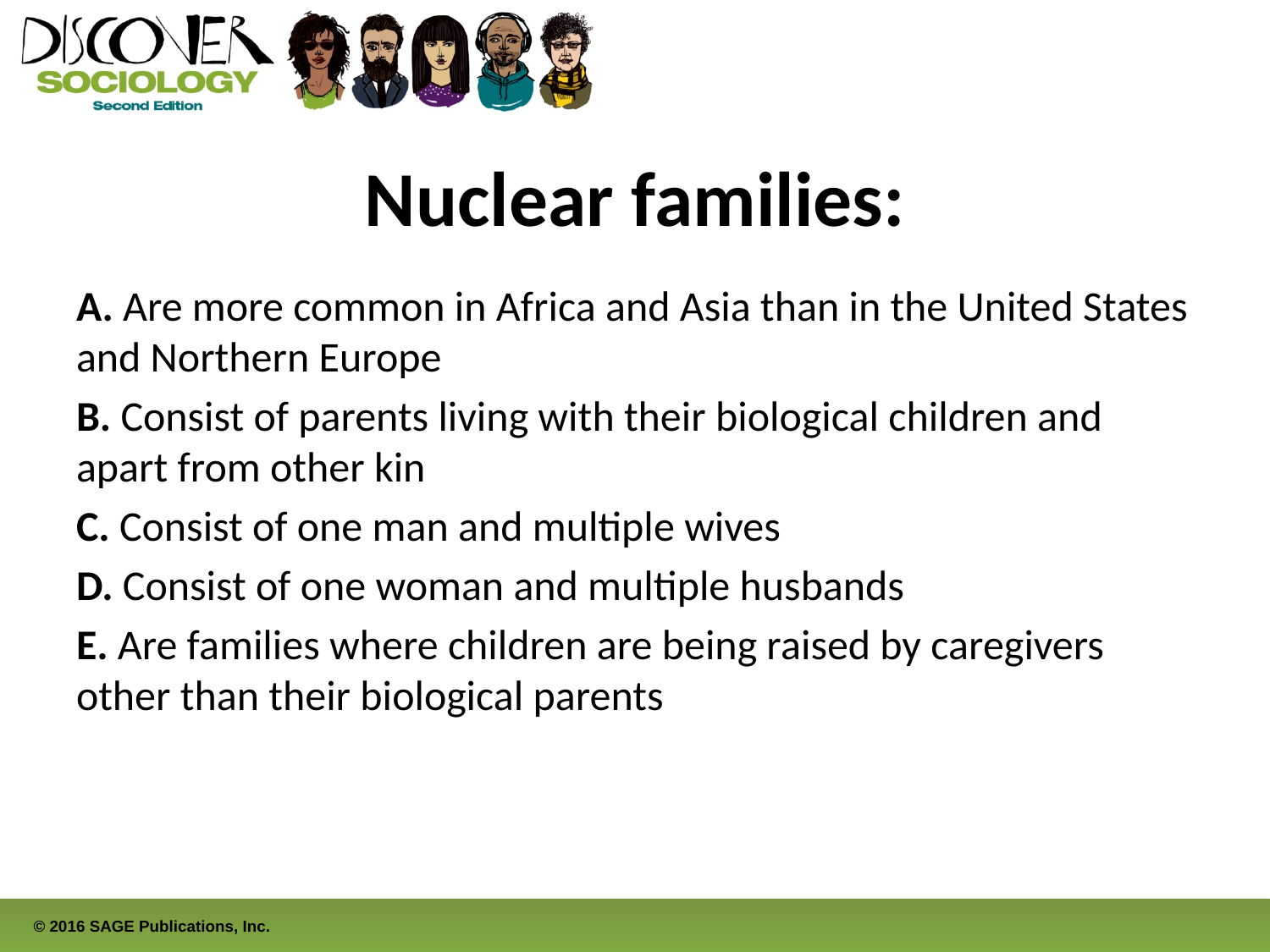

# Nuclear families:
A. Are more common in Africa and Asia than in the United States and Northern Europe
B. Consist of parents living with their biological children and apart from other kin
C. Consist of one man and multiple wives
D. Consist of one woman and multiple husbands
E. Are families where children are being raised by caregivers other than their biological parents